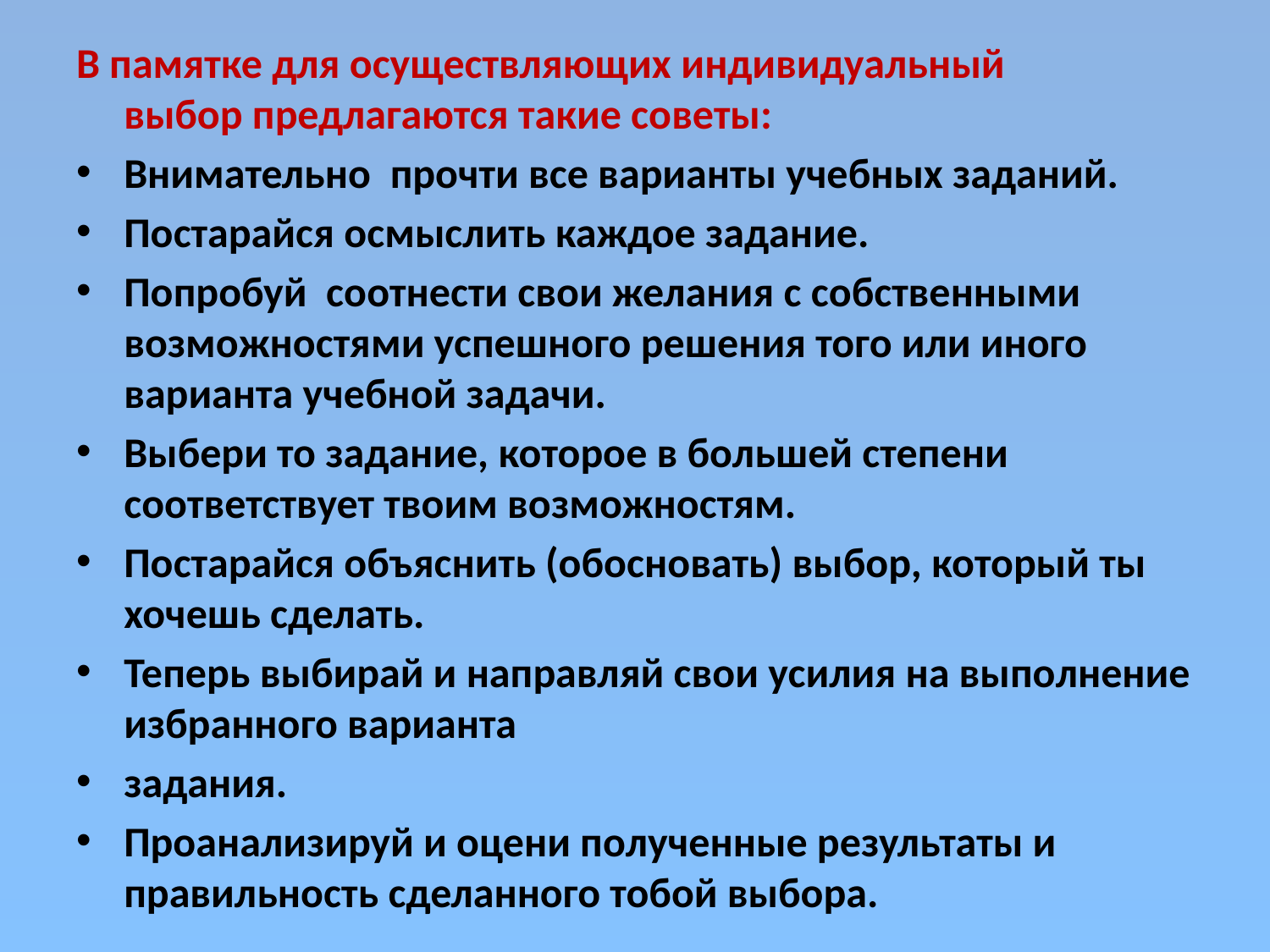

В памятке для осуществляющих индивидуальный выбор предлагаются такие советы:
Внимательно  прочти все варианты учебных заданий.
Постарайся осмыслить каждое задание.
Попробуй  соотнести свои желания с собственными возможностями успешного решения того или иного варианта учебной задачи.
Выбери то задание, которое в большей степени соответствует твоим возможностям.
Постарайся объяснить (обосновать) выбор, который ты хочешь сделать.
Теперь выбирай и направляй свои усилия на выполнение избранного варианта
задания.
Проанализируй и оцени полученные результаты и правильность сделанного тобой выбора.